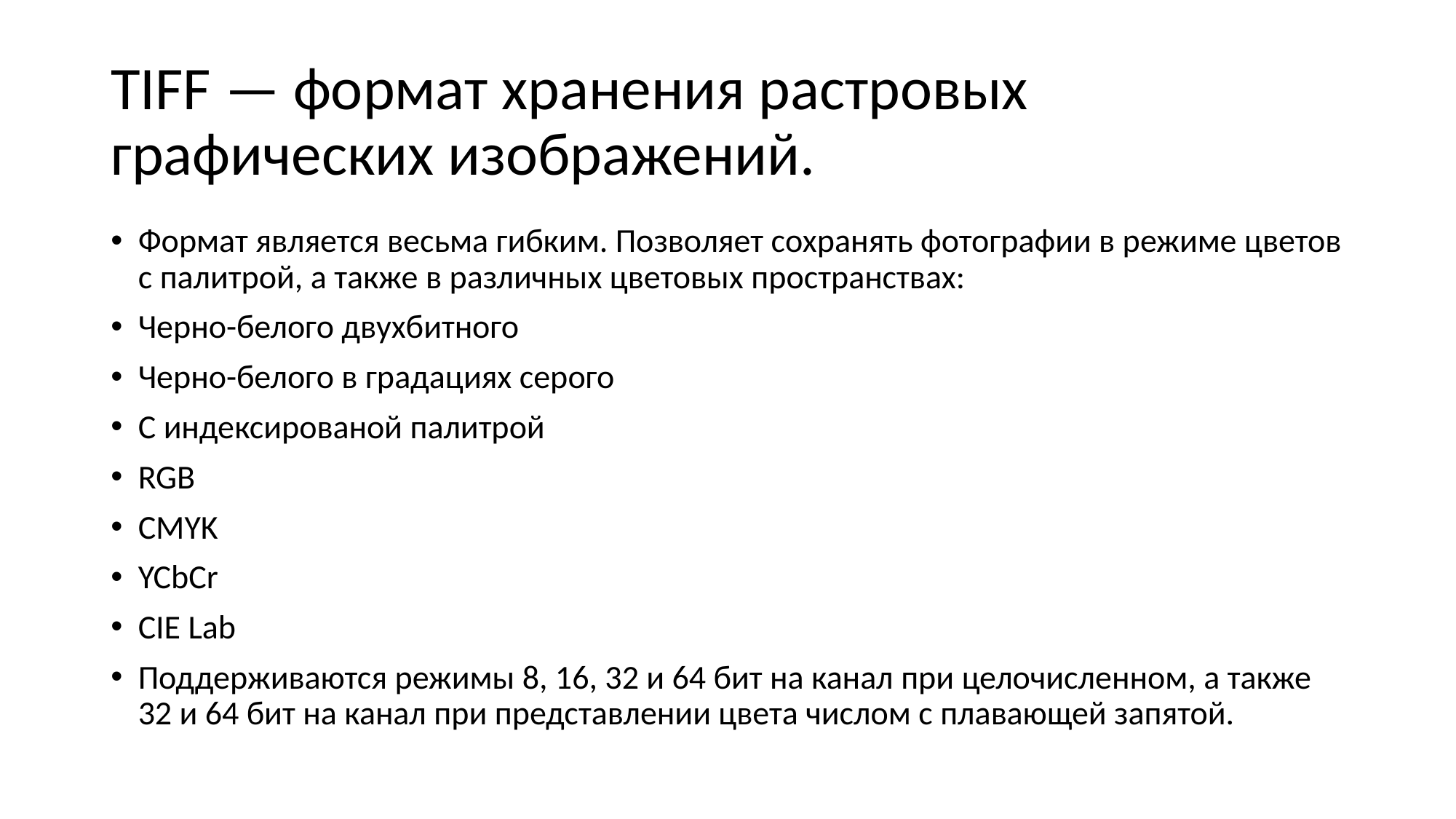

# TIFF — формат хранения растровых графических изображений.
Формат является весьма гибким. Позволяет сохранять фотографии в режиме цветов с палитрой, а также в различных цветовых пространствах:
Черно-белого двухбитного
Черно-белого в градациях серого
С индексированой палитрой
RGB
CMYK
YCbCr
CIE Lab
Поддерживаются режимы 8, 16, 32 и 64 бит на канал при целочисленном, а также 32 и 64 бит на канал при представлении цвета числом с плавающей запятой.